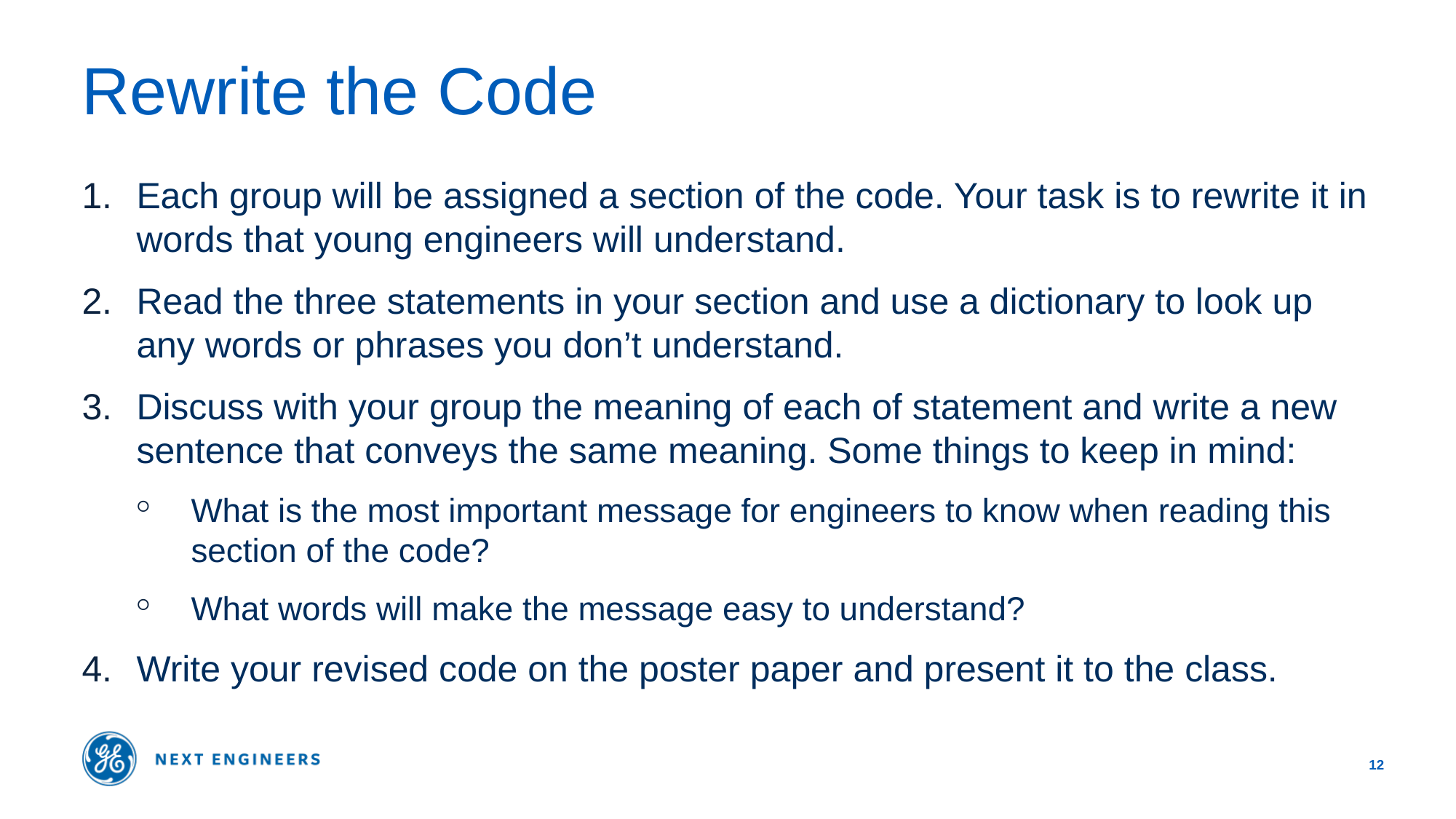

# Rewrite the Code
Each group will be assigned a section of the code. Your task is to rewrite it in words that young engineers will understand.
Read the three statements in your section and use a dictionary to look up any words or phrases you don’t understand.
Discuss with your group the meaning of each of statement and write a new sentence that conveys the same meaning. Some things to keep in mind:
What is the most important message for engineers to know when reading this section of the code?
What words will make the message easy to understand?
Write your revised code on the poster paper and present it to the class.

12